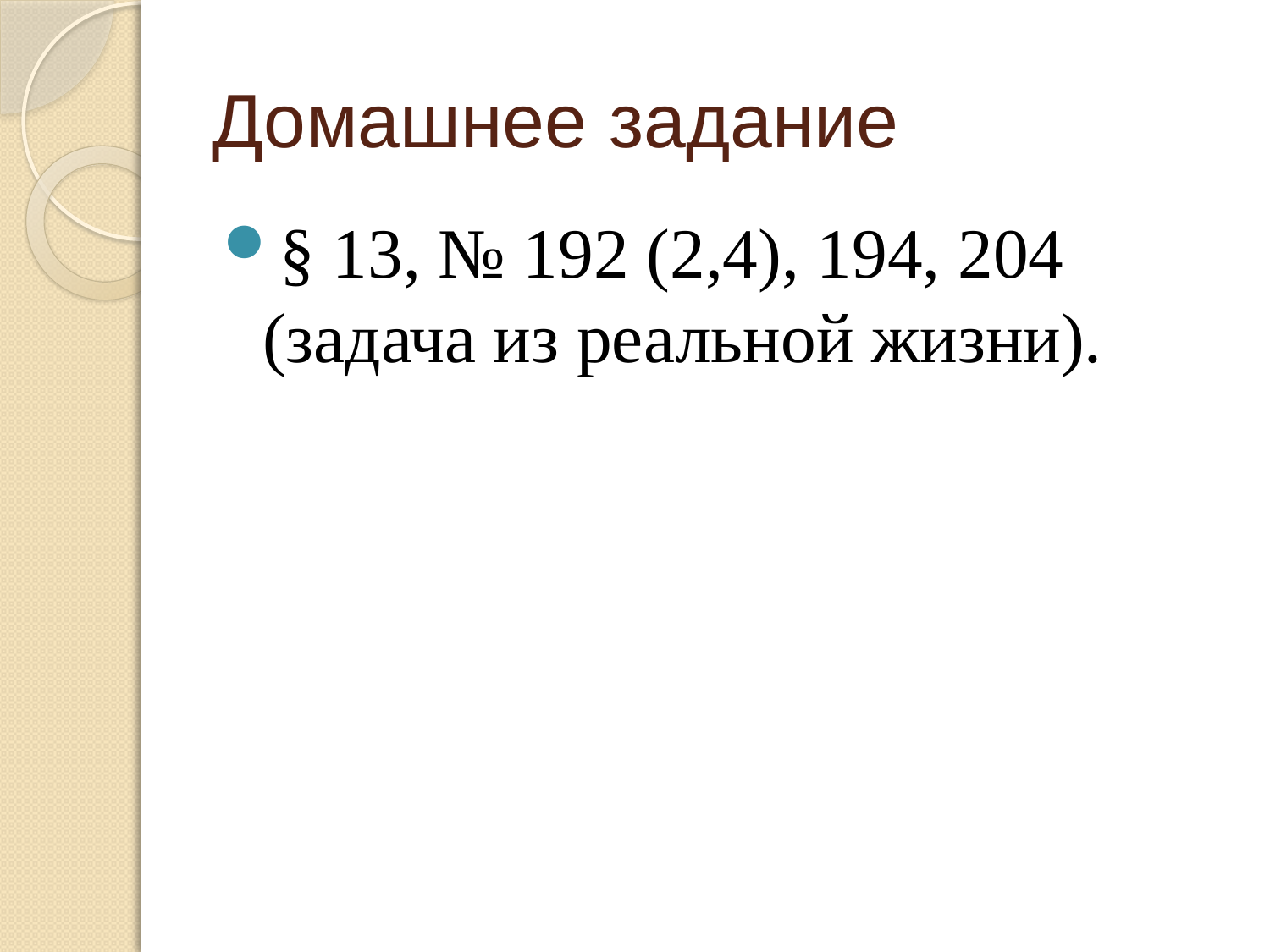

# Домашнее задание
§ 13, № 192 (2,4), 194, 204 (задача из реальной жизни).